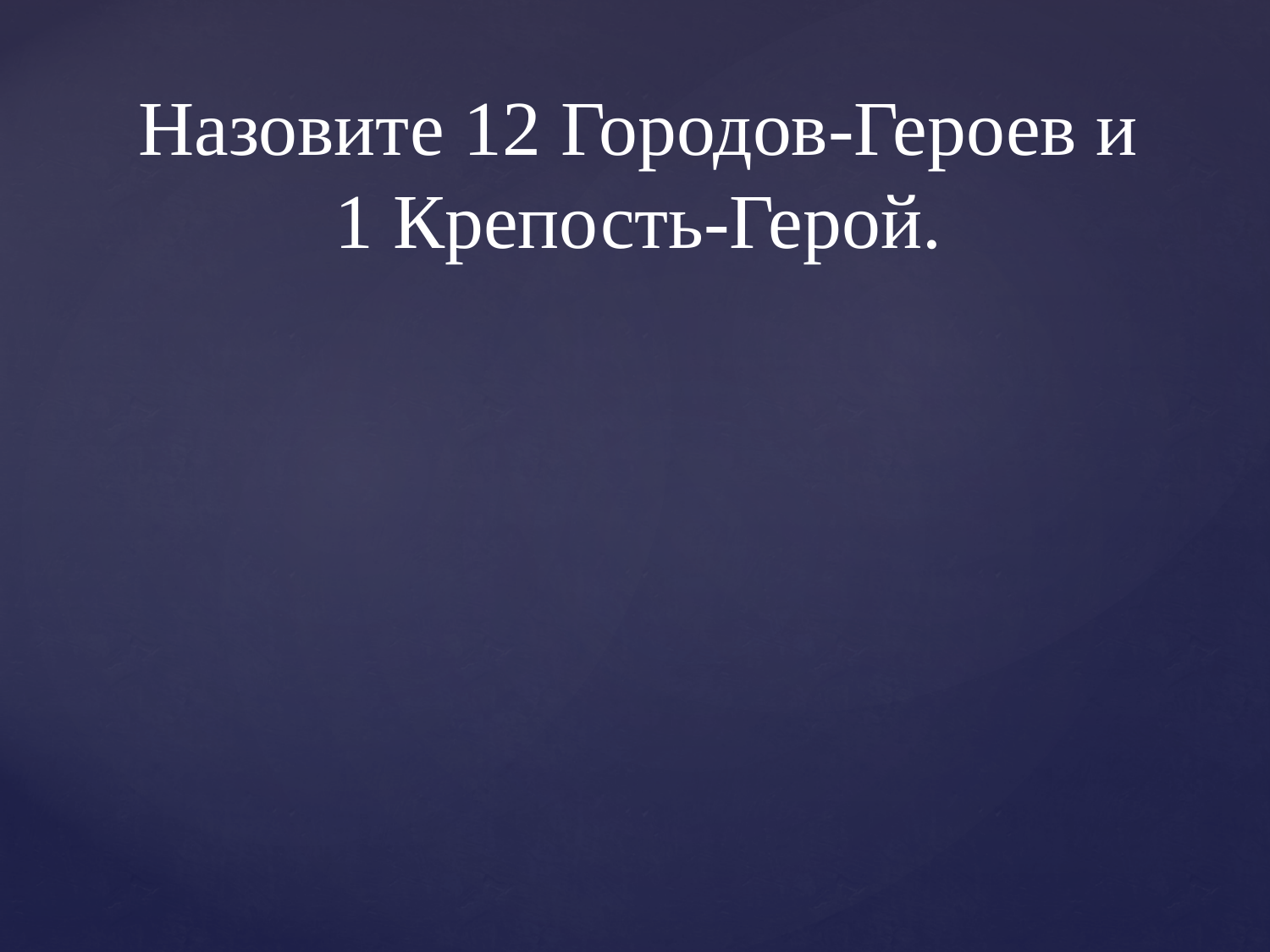

# Назовите 12 Городов-Героев и 1 Крепость-Герой.